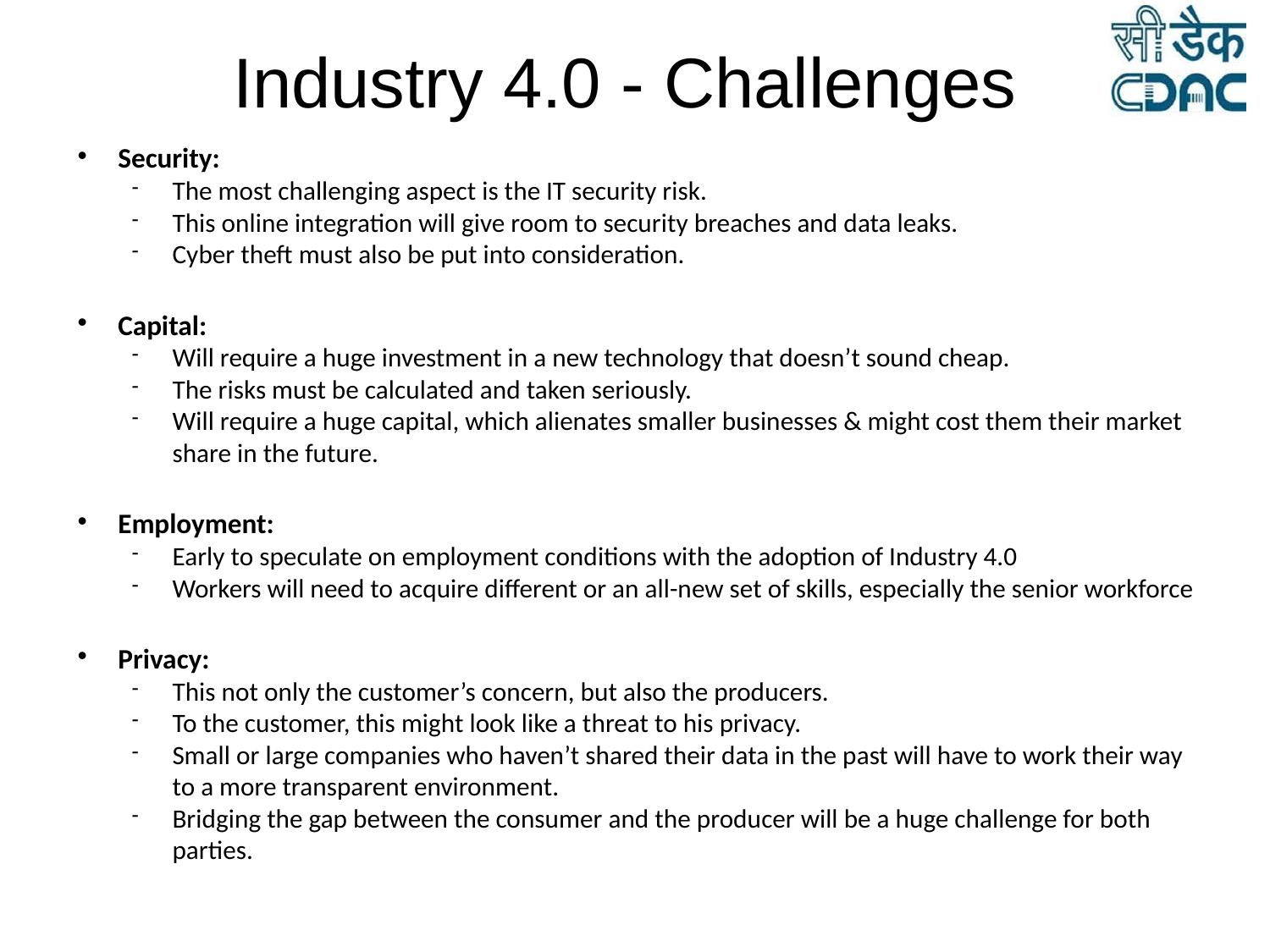

Industry 4.0 - Challenges
Security:
The most challenging aspect is the IT security risk.
This online integration will give room to security breaches and data leaks.
Cyber theft must also be put into consideration.

Capital:
Will require a huge investment in a new technology that doesn’t sound cheap.
The risks must be calculated and taken seriously.
Will require a huge capital, which alienates smaller businesses & might cost them their market share in the future.

Employment:
Early to speculate on employment conditions with the adoption of Industry 4.0
Workers will need to acquire different or an all-new set of skills, especially the senior workforce

Privacy:
This not only the customer’s concern, but also the producers.
To the customer, this might look like a threat to his privacy.
Small or large companies who haven’t shared their data in the past will have to work their way to a more transparent environment.
Bridging the gap between the consumer and the producer will be a huge challenge for both parties.